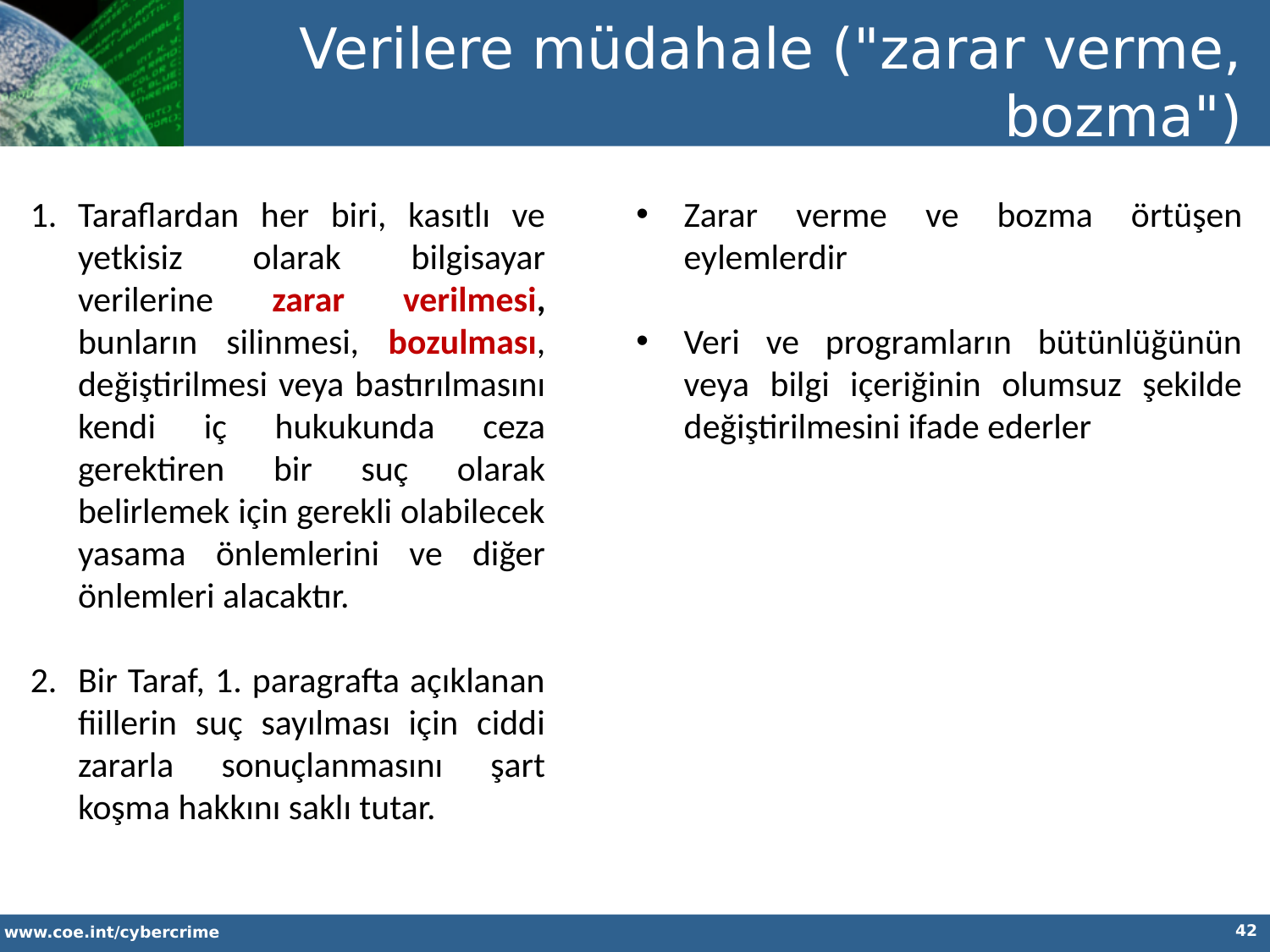

Verilere müdahale ("zarar verme, bozma")
Taraflardan her biri, kasıtlı ve yetkisiz olarak bilgisayar verilerine zarar verilmesi, bunların silinmesi, bozulması, değiştirilmesi veya bastırılmasını kendi iç hukukunda ceza gerektiren bir suç olarak belirlemek için gerekli olabilecek yasama önlemlerini ve diğer önlemleri alacaktır.

Bir Taraf, 1. paragrafta açıklanan fiillerin suç sayılması için ciddi zararla sonuçlanmasını şart koşma hakkını saklı tutar.
Zarar verme ve bozma örtüşen eylemlerdir

Veri ve programların bütünlüğünün veya bilgi içeriğinin olumsuz şekilde değiştirilmesini ifade ederler